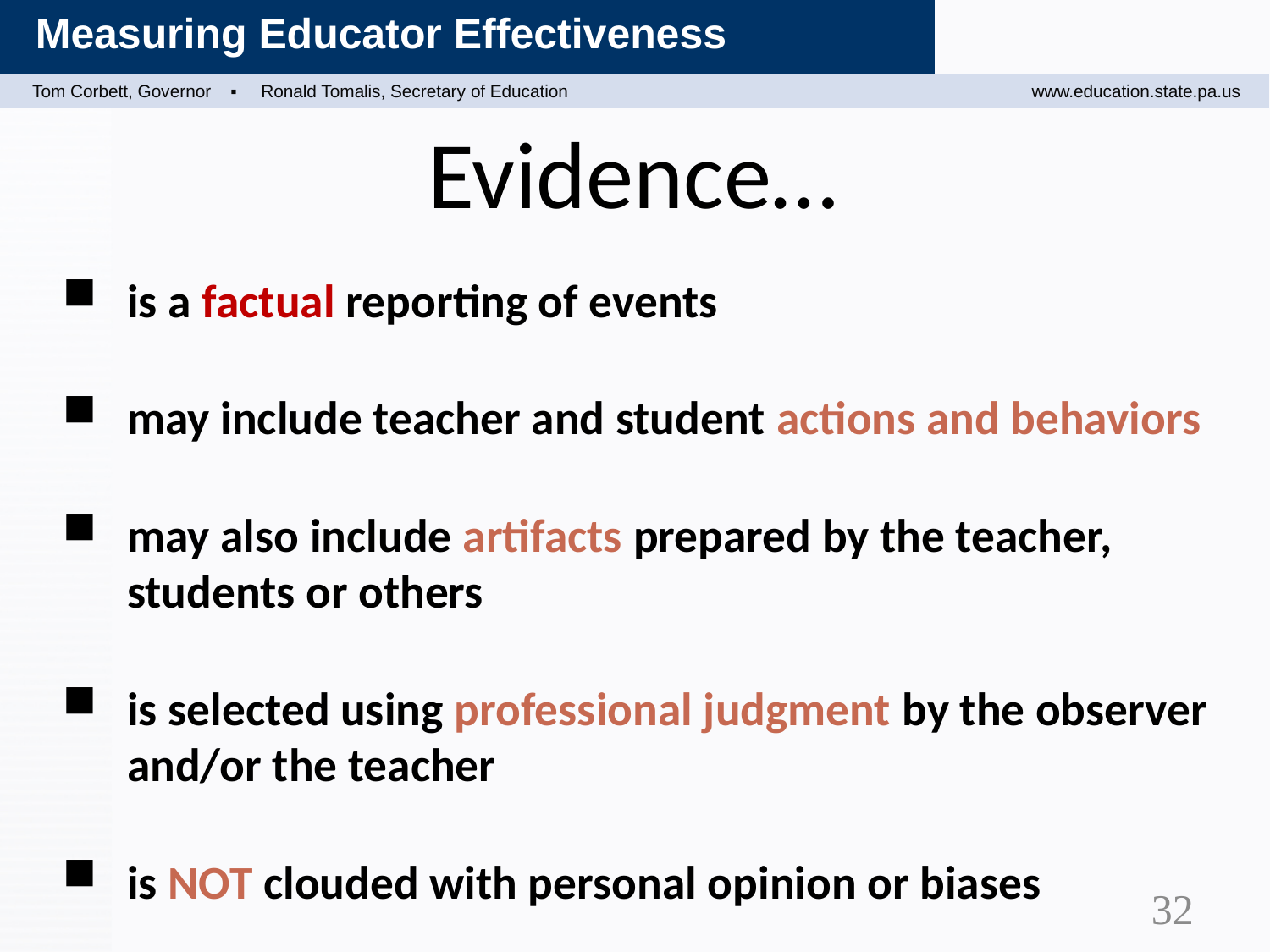

# Evidence…
is a factual reporting of events

may include teacher and student actions and behaviors

may also include artifacts prepared by the teacher, students or others

is selected using professional judgment by the observer and/or the teacher

is NOT clouded with personal opinion or biases

32